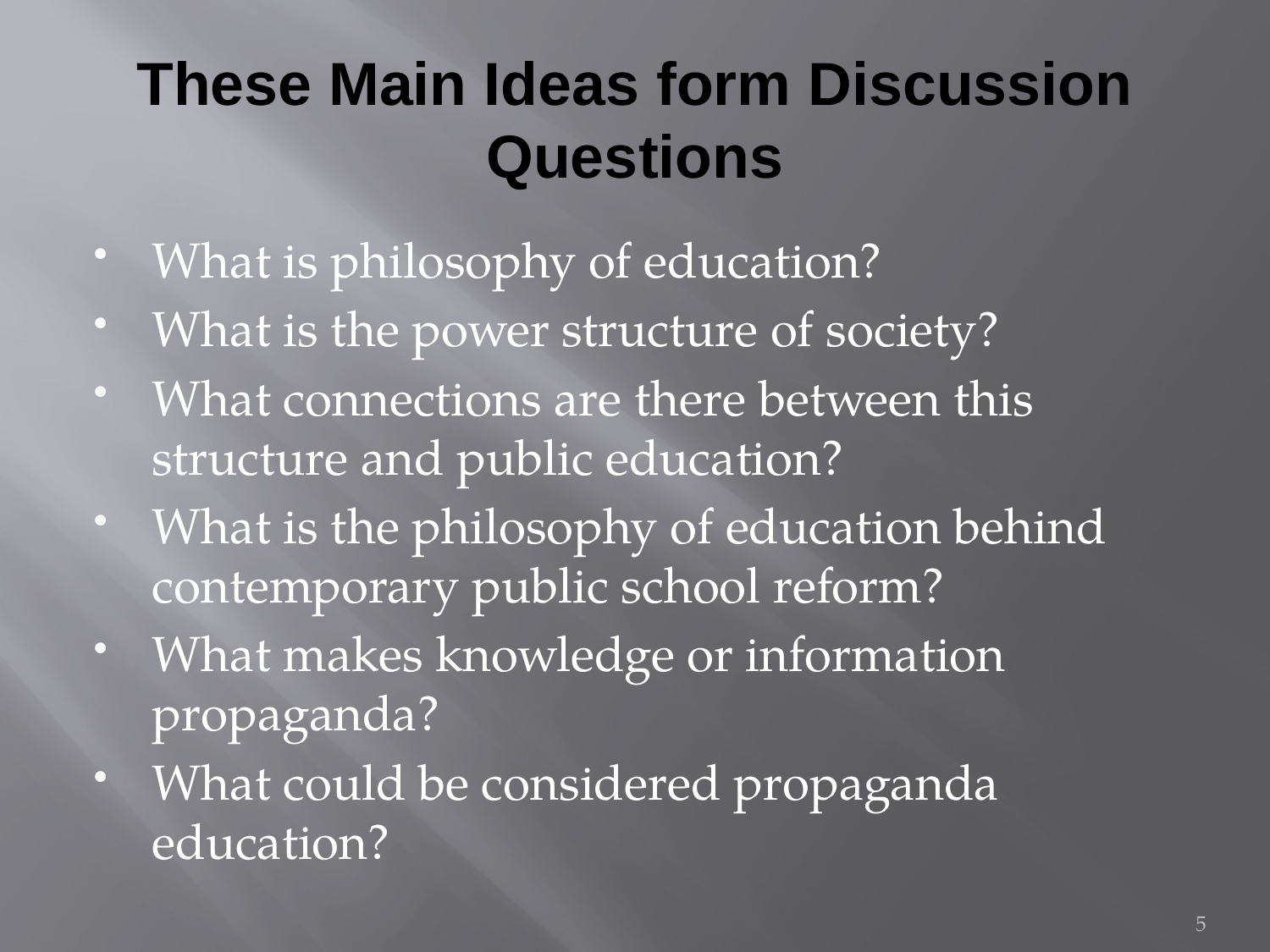

# These Main Ideas form Discussion Questions
What is philosophy of education?
What is the power structure of society?
What connections are there between this structure and public education?
What is the philosophy of education behind contemporary public school reform?
What makes knowledge or information propaganda?
What could be considered propaganda education?
5